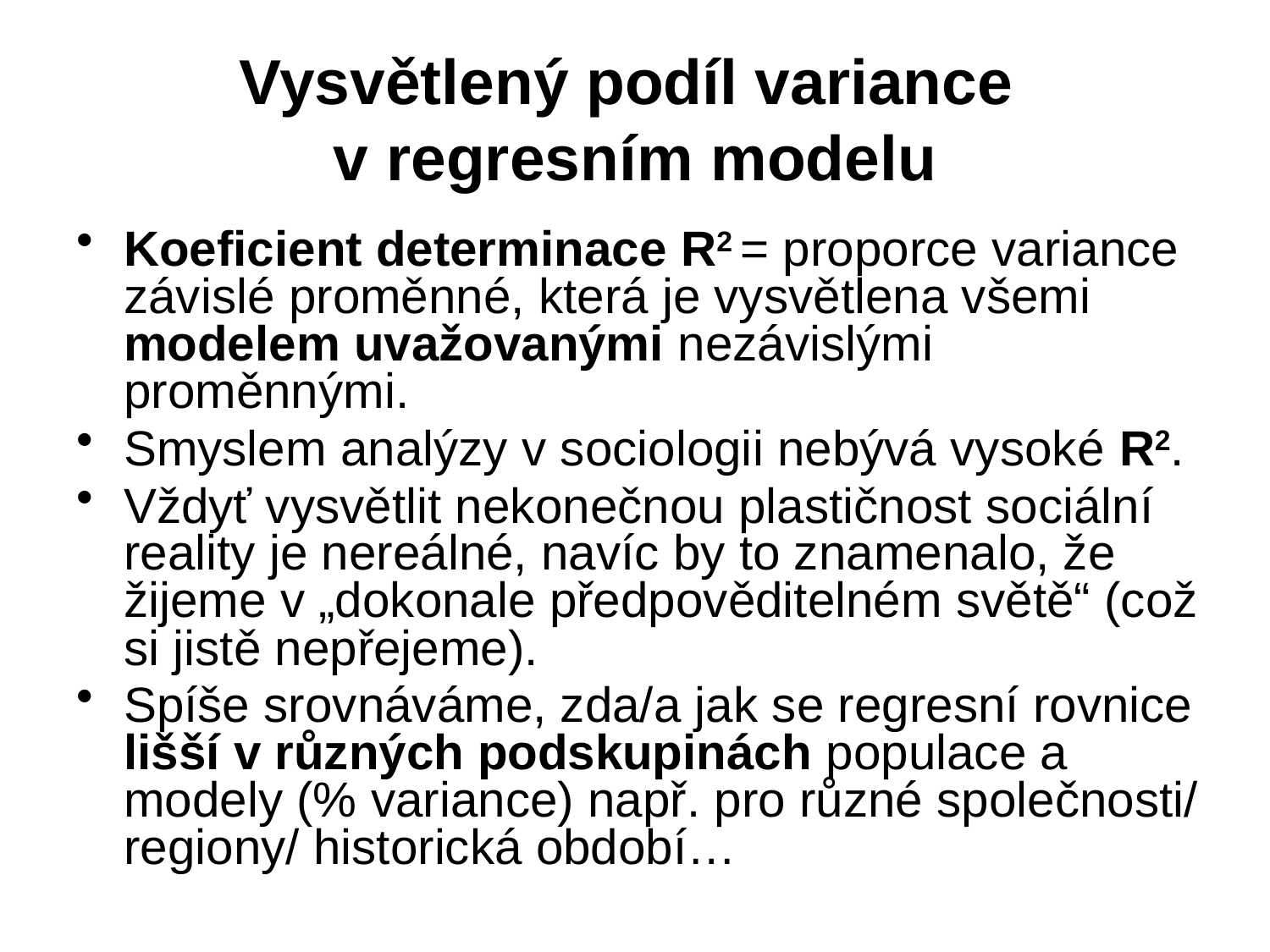

# Vysvětlený podíl variance v regresním modelu
Koeficient determinace R2 = proporce variance závislé proměnné, která je vysvětlena všemi modelem uvažovanými nezávislými proměnnými.
Smyslem analýzy v sociologii nebývá vysoké R2.
Vždyť vysvětlit nekonečnou plastičnost sociální reality je nereálné, navíc by to znamenalo, že žijeme v „dokonale předpověditelném světě“ (což si jistě nepřejeme).
Spíše srovnáváme, zda/a jak se regresní rovnice lišší v různých podskupinách populace a modely (% variance) např. pro různé společnosti/ regiony/ historická období…